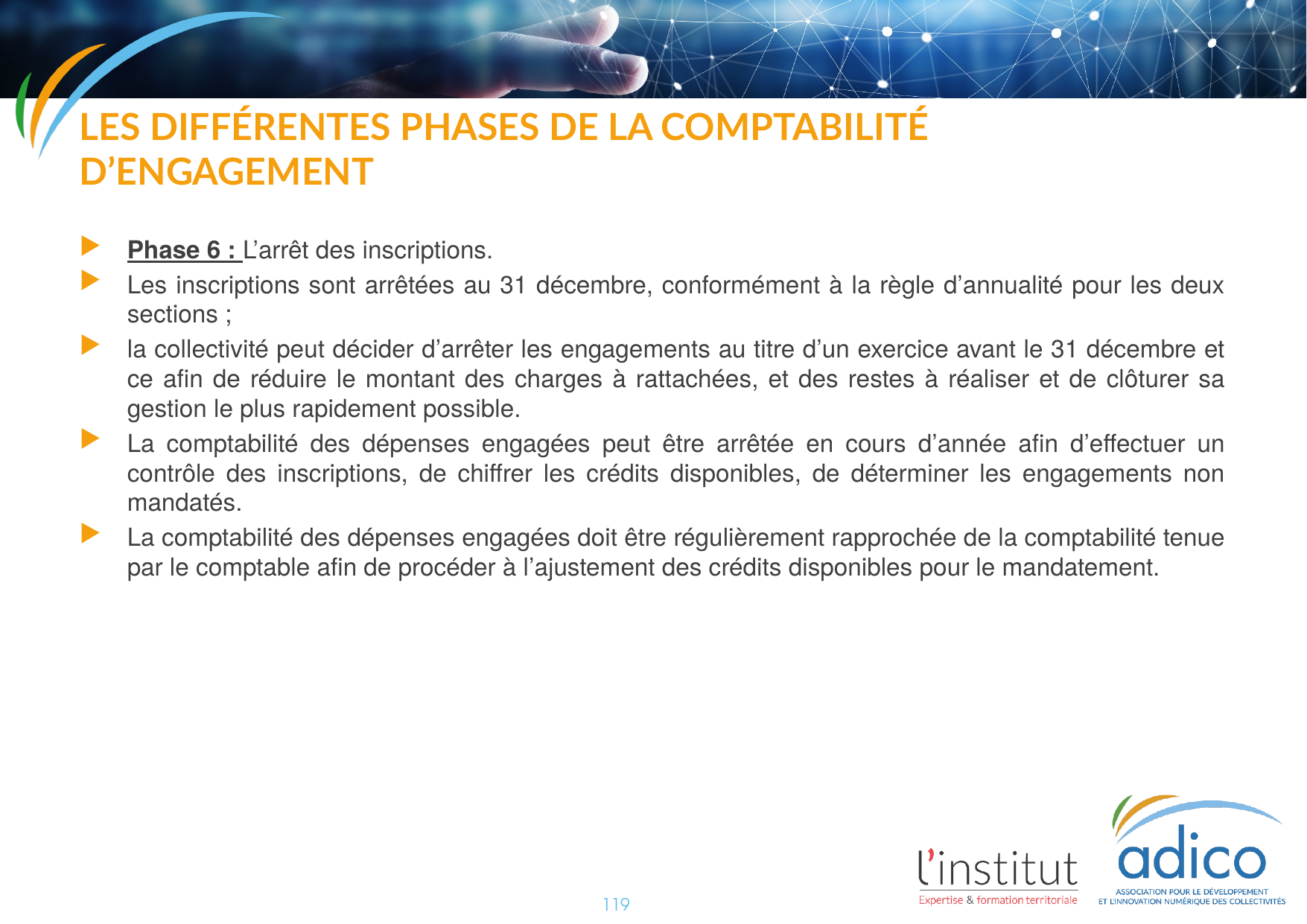

# Les différentes phases de la comptabilité d’engagement
Phase 6 : L’arrêt des inscriptions.
Les inscriptions sont arrêtées au 31 décembre, conformément à la règle d’annualité pour les deux sections ;
la collectivité peut décider d’arrêter les engagements au titre d’un exercice avant le 31 décembre et ce afin de réduire le montant des charges à rattachées, et des restes à réaliser et de clôturer sa gestion le plus rapidement possible.
La comptabilité des dépenses engagées peut être arrêtée en cours d’année afin d’effectuer un contrôle des inscriptions, de chiffrer les crédits disponibles, de déterminer les engagements non mandatés.
La comptabilité des dépenses engagées doit être régulièrement rapprochée de la comptabilité tenue par le comptable afin de procéder à l’ajustement des crédits disponibles pour le mandatement.